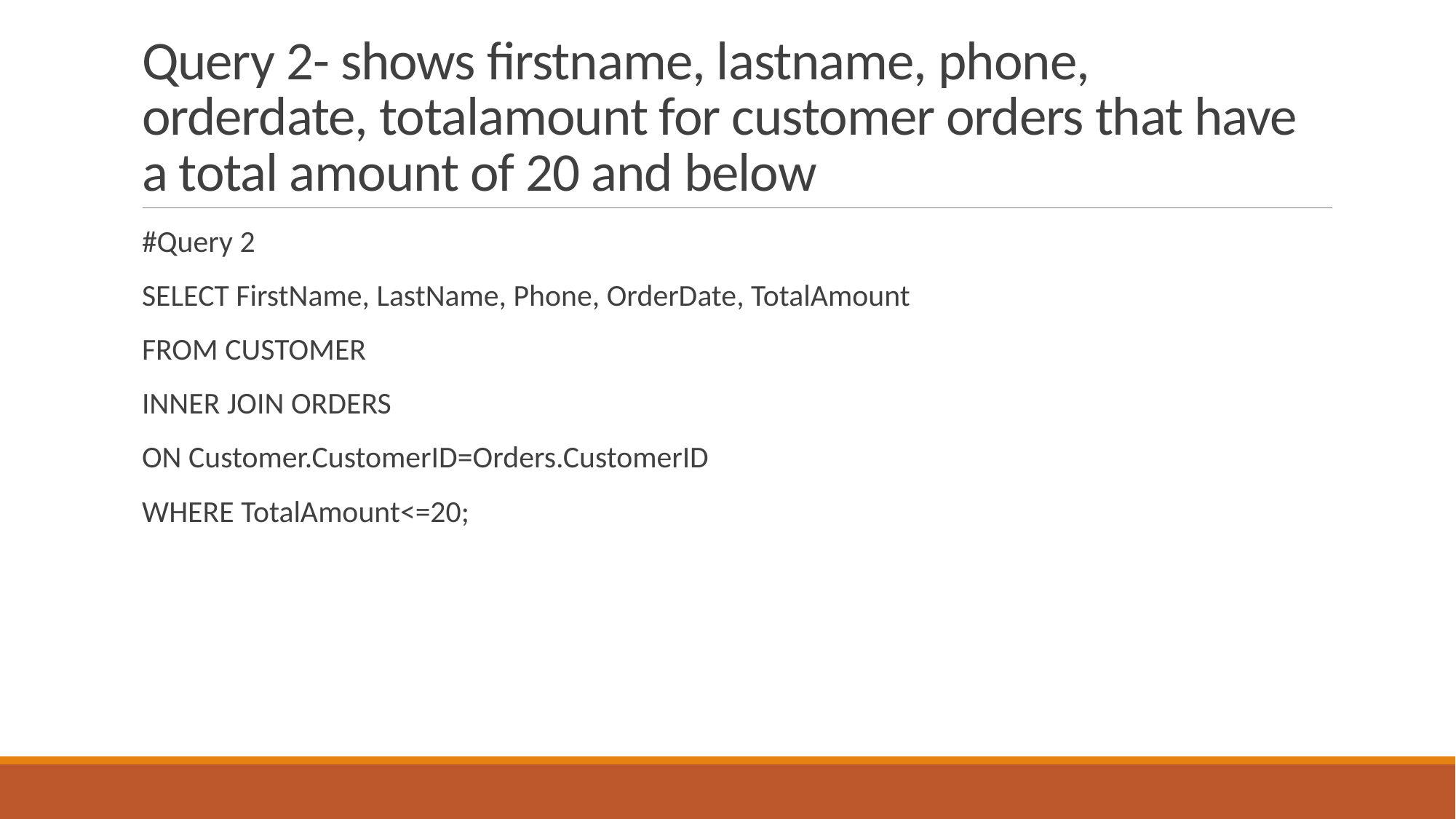

# Query 2- shows firstname, lastname, phone, orderdate, totalamount for customer orders that have a total amount of 20 and below
#Query 2
SELECT FirstName, LastName, Phone, OrderDate, TotalAmount
FROM CUSTOMER
INNER JOIN ORDERS
ON Customer.CustomerID=Orders.CustomerID
WHERE TotalAmount<=20;